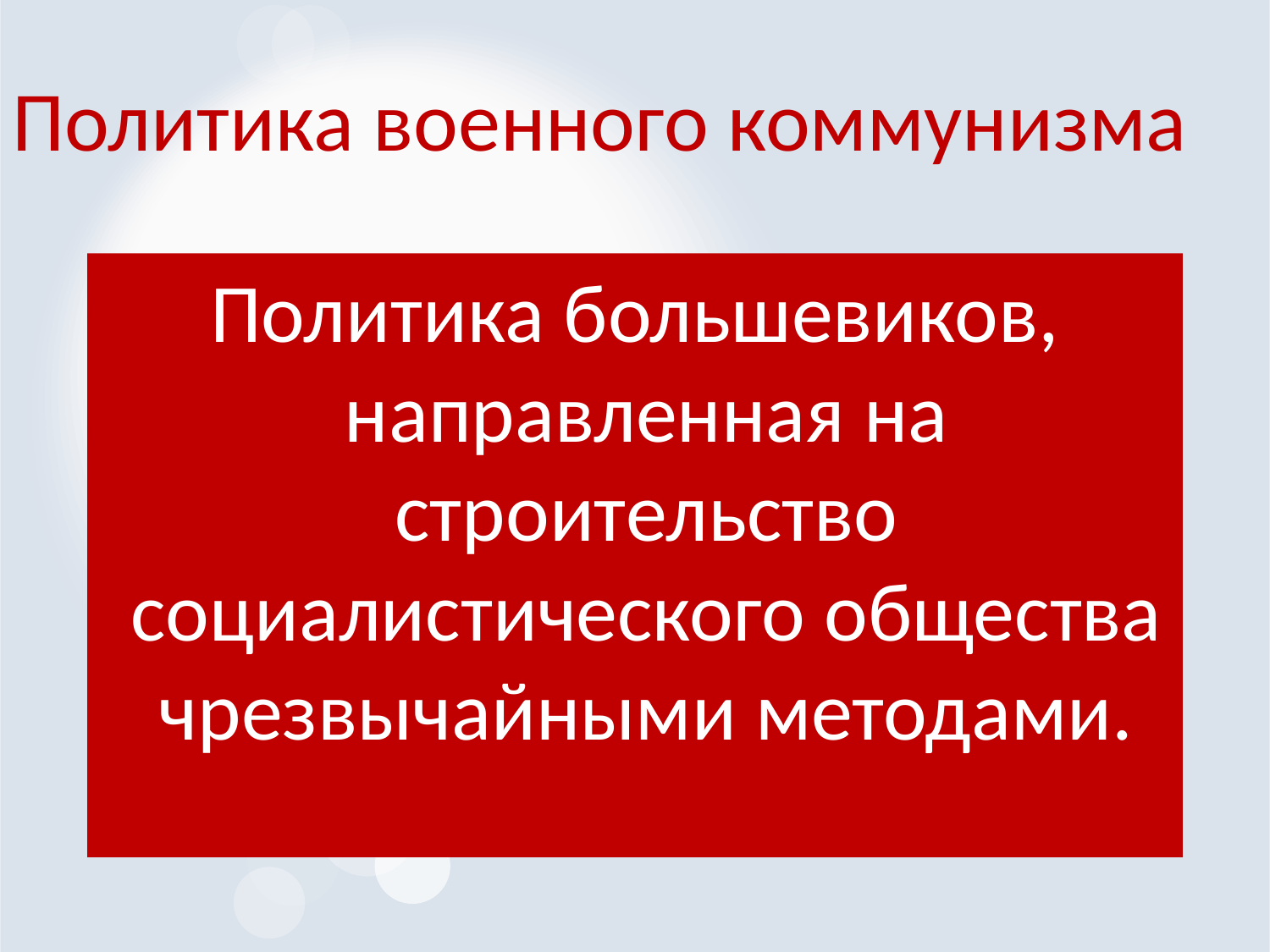

Политика военного коммунизма
Политика большевиков, направленная на строительство социалистического общества чрезвычайными методами.